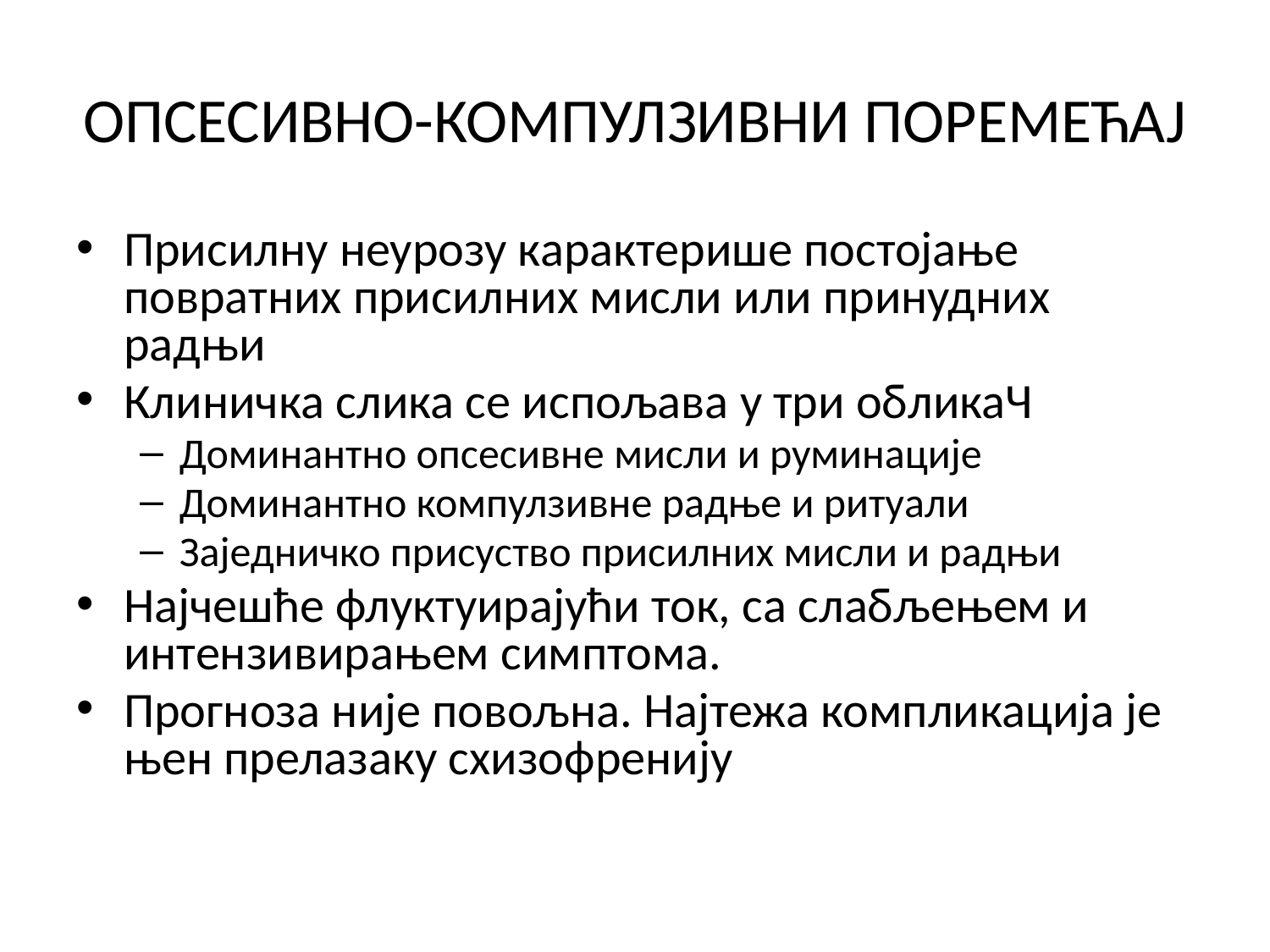

# ОПСЕСИВНО-КОМПУЛЗИВНИ ПОРЕМЕЋАЈ
Присилну неурозу карактерише постојање повратних присилних мисли или принудних радњи
Клиничка слика се испољава у три обликаЧ
Доминантно опсесивне мисли и руминације
Доминантно компулзивне радње и ритуали
Заједничко присуство присилних мисли и радњи
Најчешће флуктуирајући ток, са слабљењем и интензивирањем симптома.
Прогноза није повољна. Најтежа компликација је њен прелазаку схизофренију